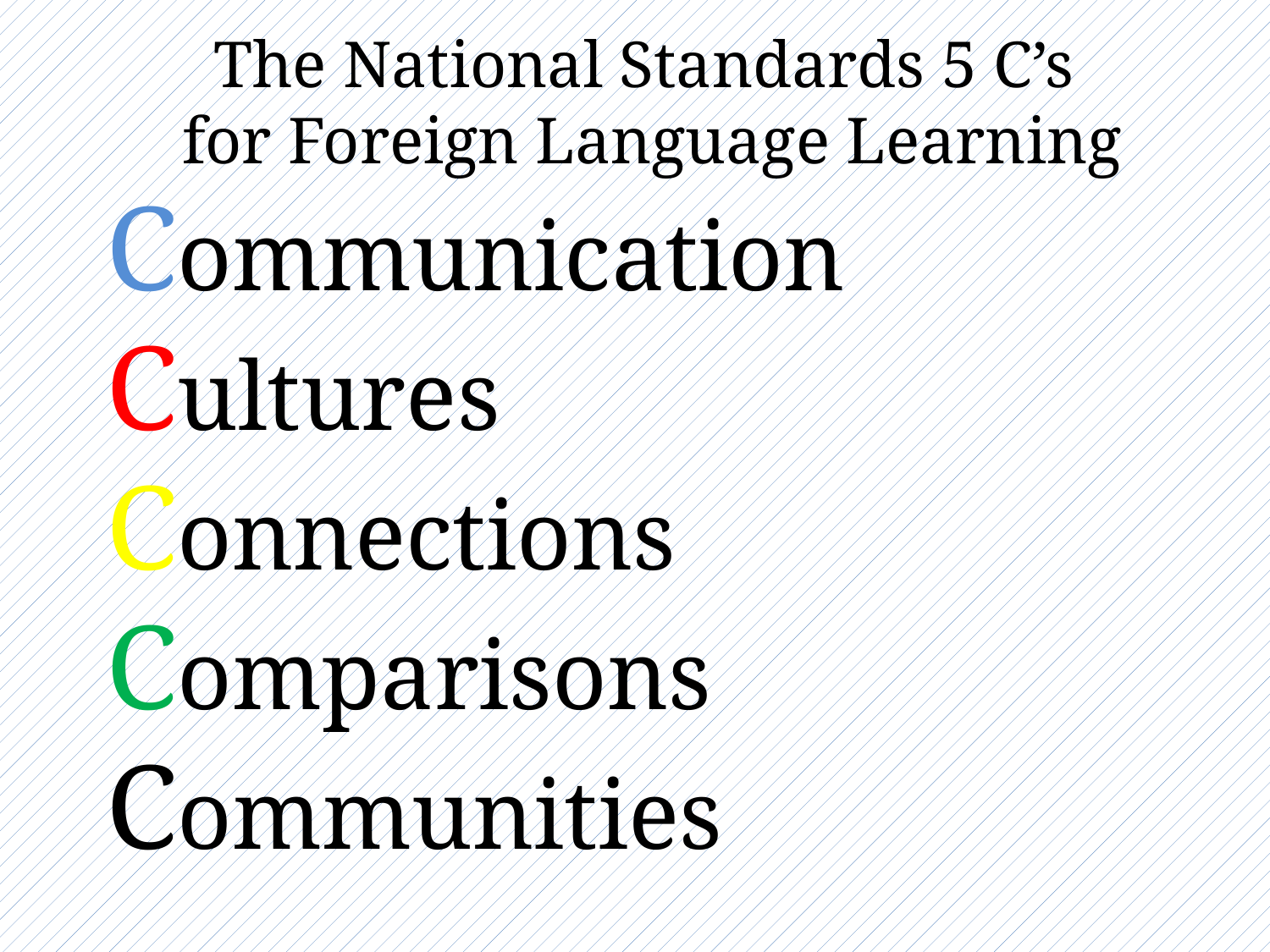

# The National Standards 5 C’s for Foreign Language Learning

Communication
Cultures
Connections
Comparisons
Communities